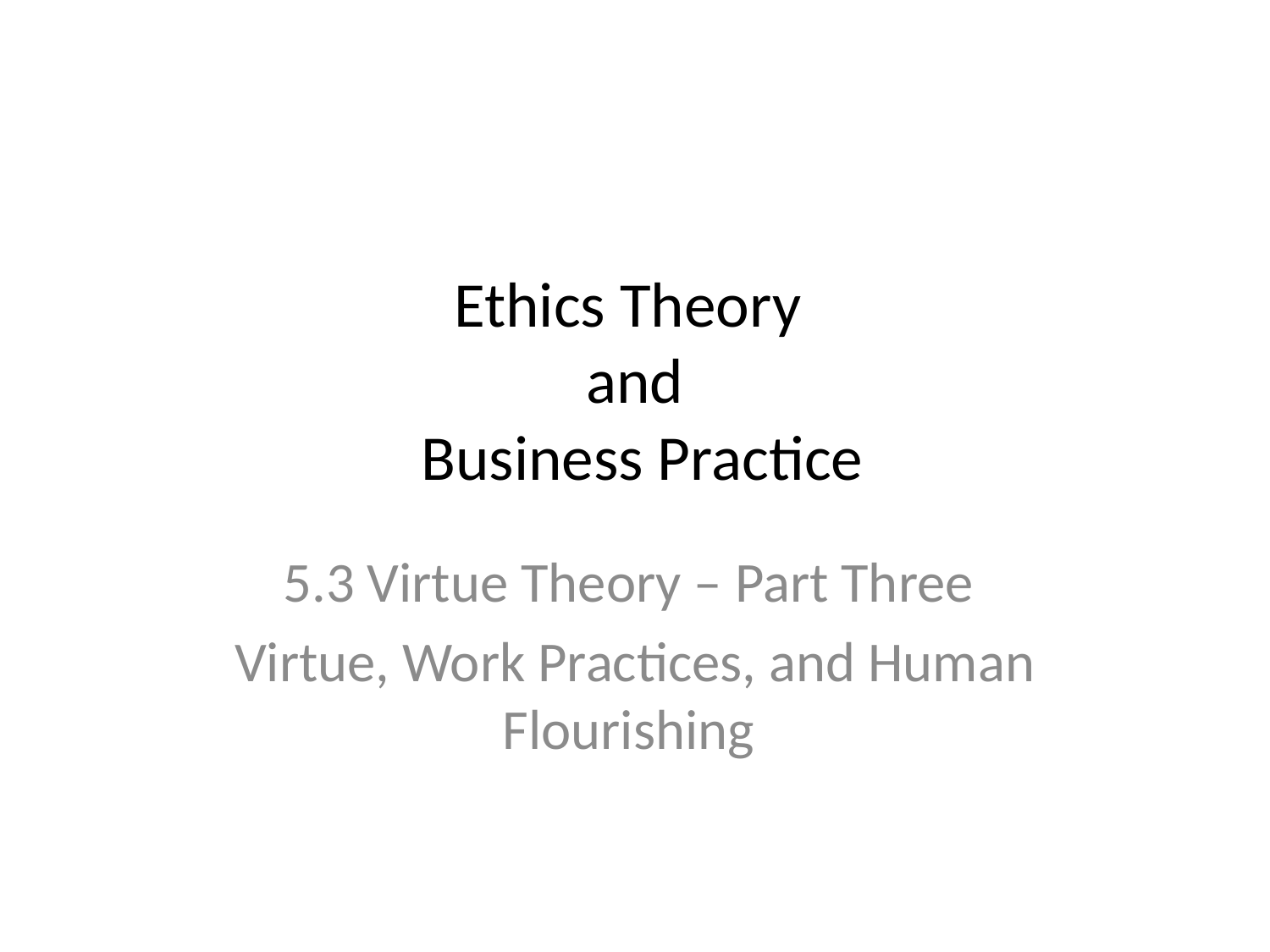

# Ethics Theory and Business Practice
5.3 Virtue Theory – Part Three
Virtue, Work Practices, and Human Flourishing